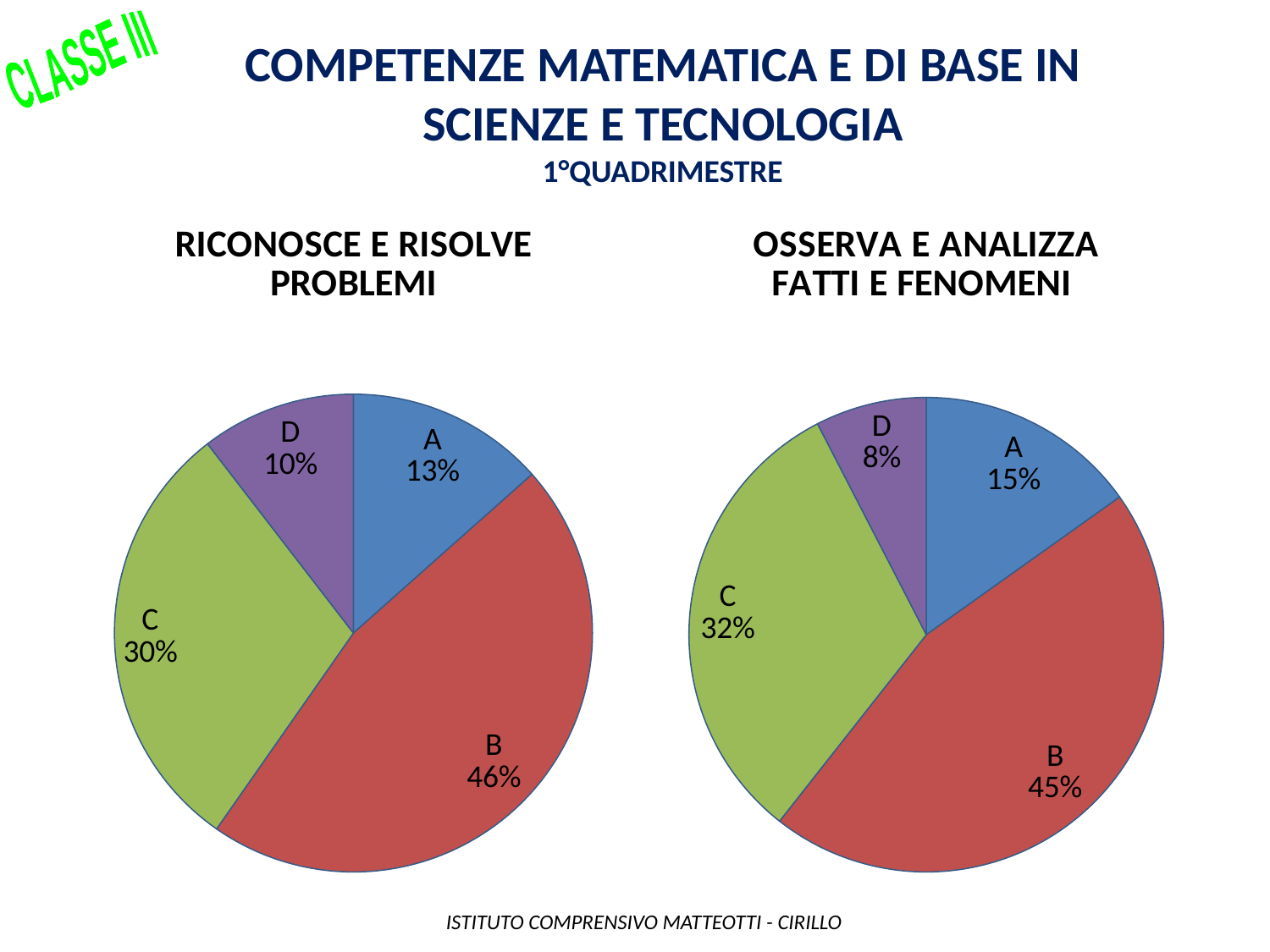

Competenze matematica e di base in scienze e tecnologia
1°QUADRIMESTRE
CLASSE III

### Chart: RICONOSCE E RISOLVE PROBLEMI

| Category |  |
|---|---|
| A | 9.0 |
| B | 31.0 |
| C | 20.0 |
| D | 7.0 |

### Chart: OSSERVA E ANALIZZA FATTI E FENOMENI

| Category |  |
|---|---|
| A | 10.0 |
| B | 30.0 |
| C | 21.0 |
| D | 5.0 |
 ISTITUTO COMPRENSIVO MATTEOTTI - CIRILLO